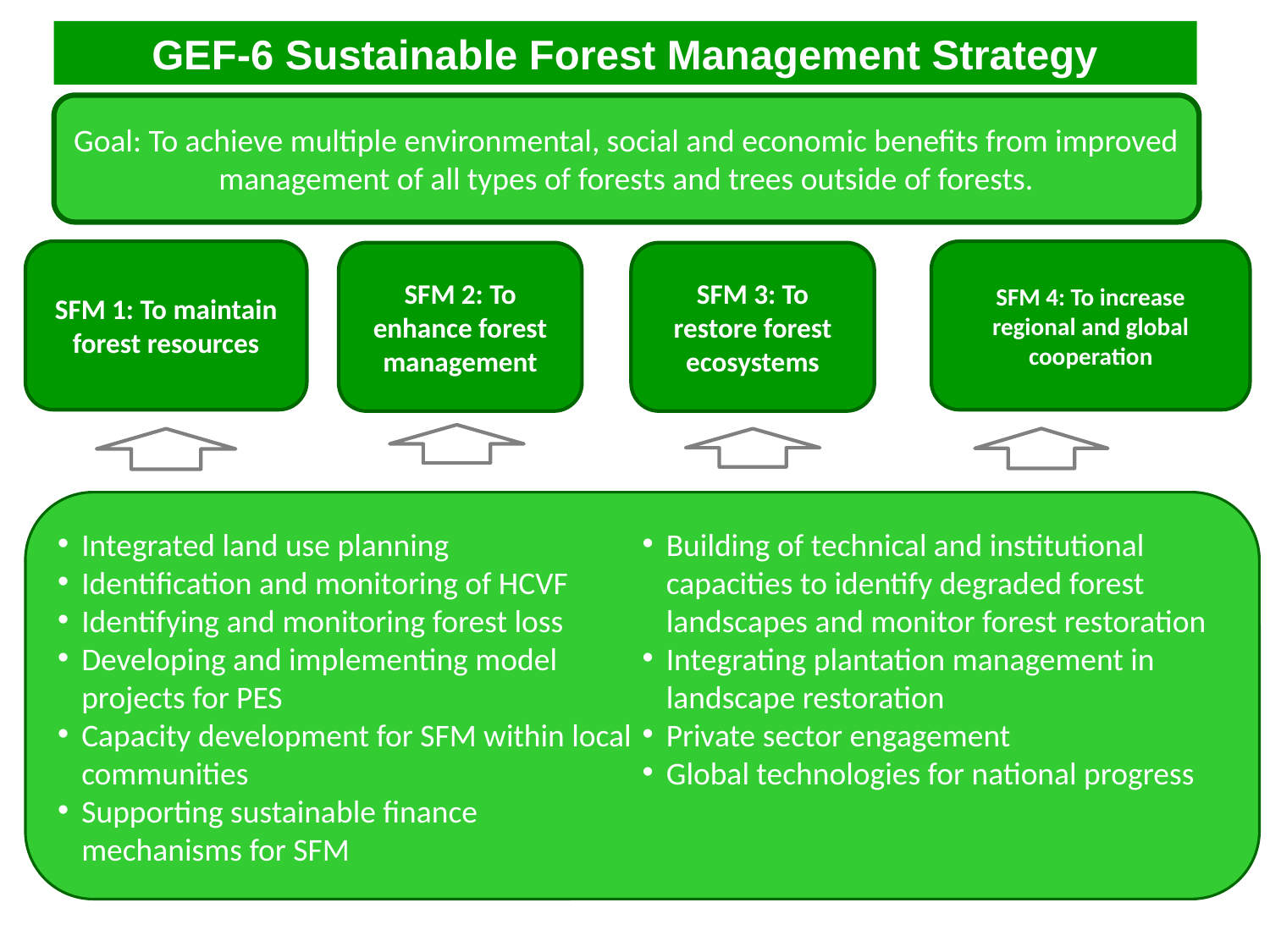

# GEF-6 Sustainable Forest Management Strategy

Goal: To achieve multiple environmental, social and economic benefits from improved management of all types of forests and trees outside of forests.

SFM 4: To increase regional and global cooperation
SFM 1: To maintain forest resources
SFM 2: To enhance forest management
SFM 3: To restore forest ecosystems

Integrated land use planning
Identification and monitoring of HCVF
Identifying and monitoring forest loss
Developing and implementing model projects for PES
Capacity development for SFM within local communities
Supporting sustainable finance mechanisms for SFM
Building of technical and institutional capacities to identify degraded forest landscapes and monitor forest restoration
Integrating plantation management in landscape restoration
Private sector engagement
Global technologies for national progress